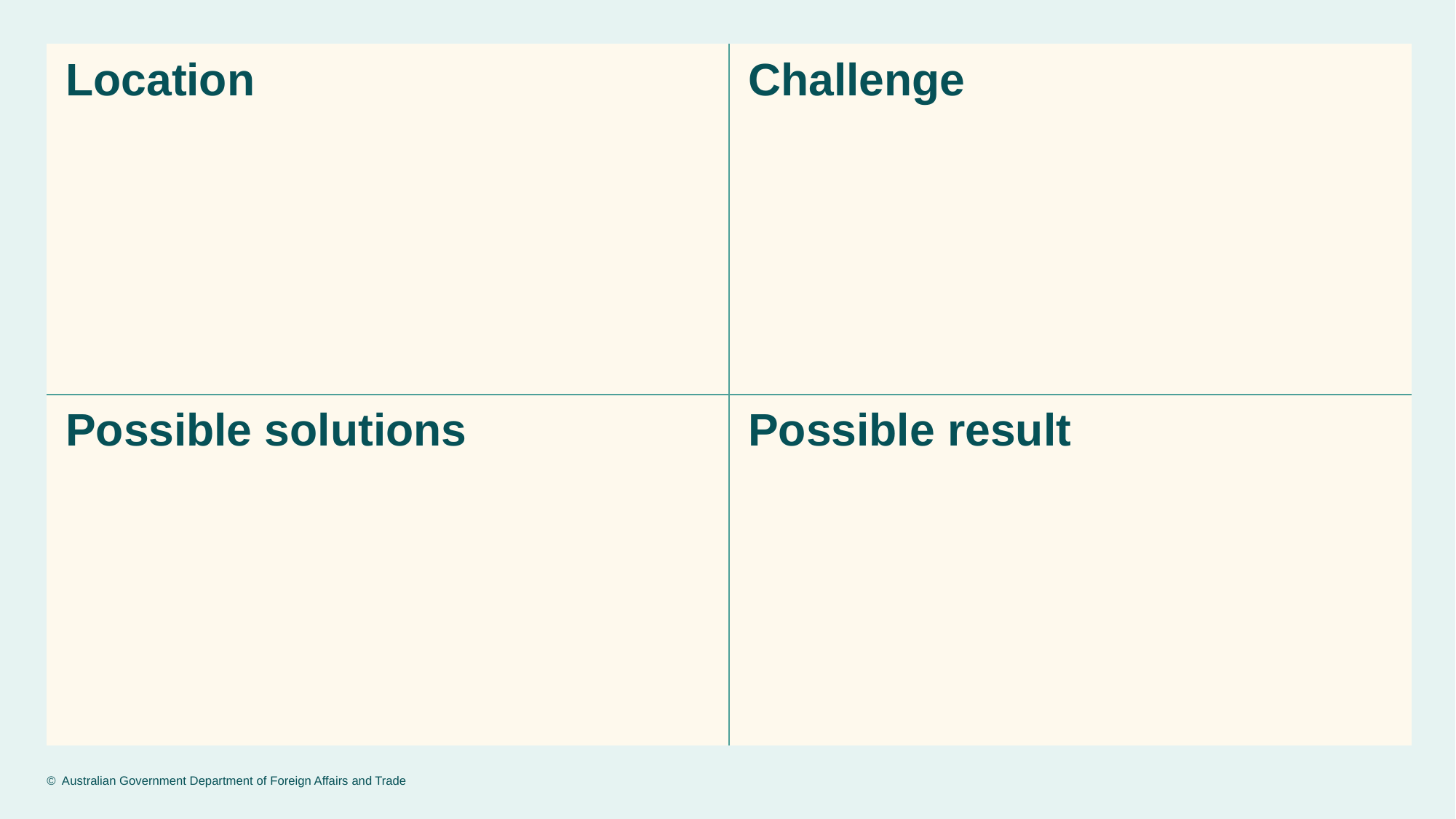

# Sustaining water graphic organiser
| Location | Challenge |
| --- | --- |
| Possible solutions | Possible result |